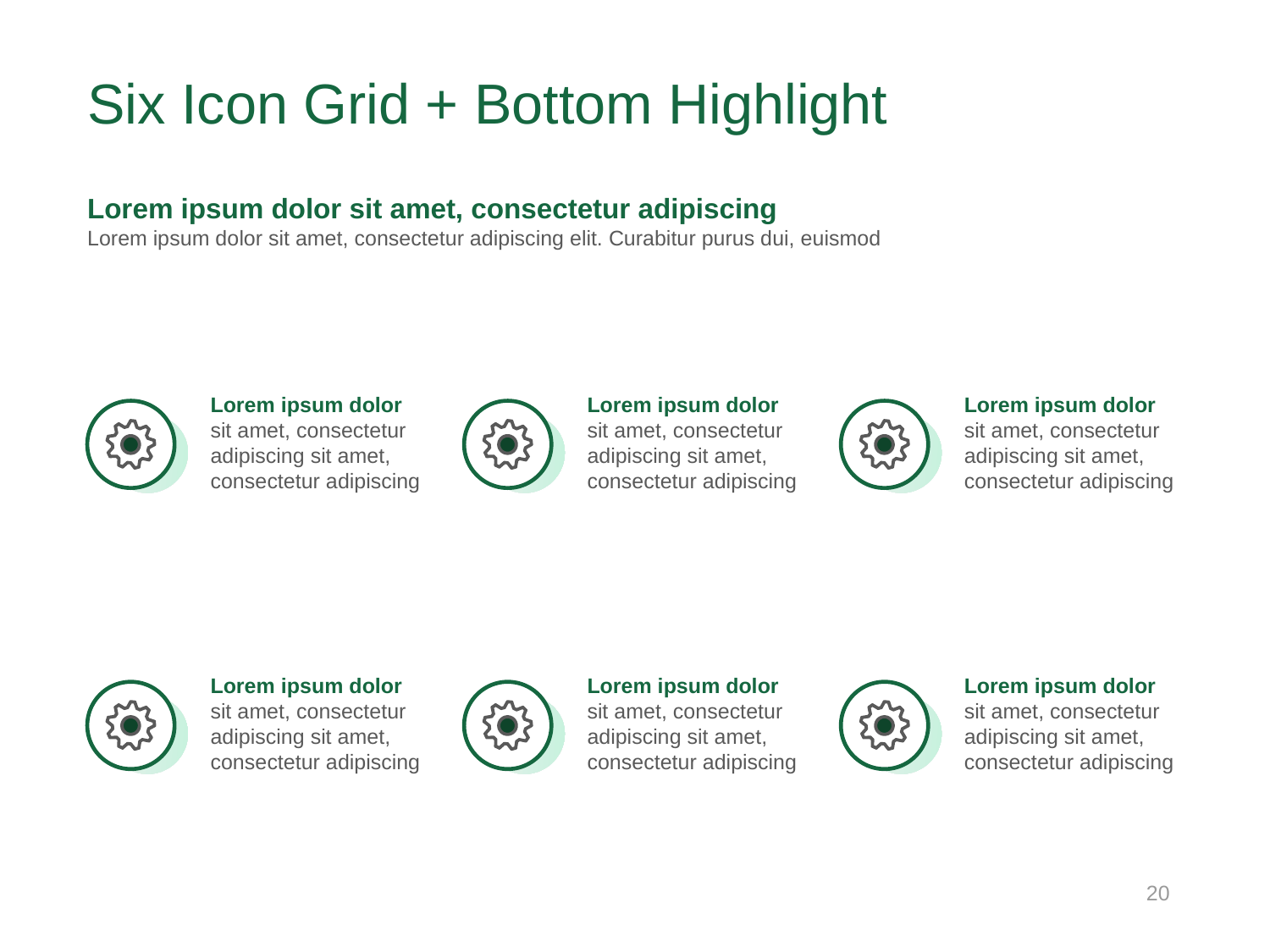

# Six Icon Grid + Bottom Highlight
Lorem ipsum dolor sit amet, consectetur adipiscing
Lorem ipsum dolor sit amet, consectetur adipiscing elit. Curabitur purus dui, euismod

Lorem ipsum dolor
sit amet, consectetur adipiscing sit amet, consectetur adipiscing

Lorem ipsum dolor
sit amet, consectetur adipiscing sit amet, consectetur adipiscing

Lorem ipsum dolor
sit amet, consectetur adipiscing sit amet, consectetur adipiscing

Lorem ipsum dolor
sit amet, consectetur adipiscing sit amet, consectetur adipiscing

Lorem ipsum dolor
sit amet, consectetur adipiscing sit amet, consectetur adipiscing

Lorem ipsum dolor
sit amet, consectetur adipiscing sit amet, consectetur adipiscing

20